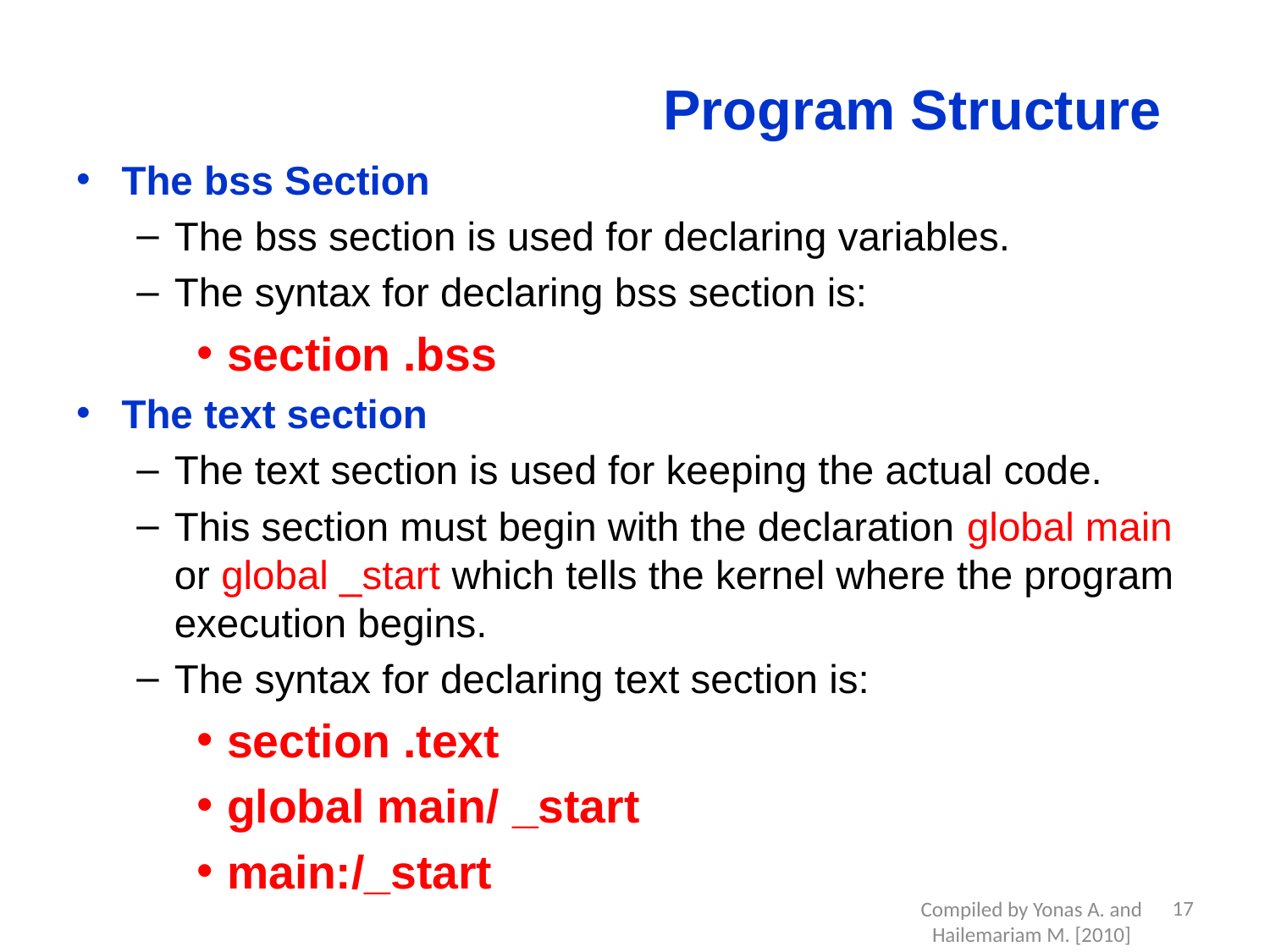

# Program Structure
The bss Section
The bss section is used for declaring variables.
The syntax for declaring bss section is:
section .bss
The text section
The text section is used for keeping the actual code.
This section must begin with the declaration global main or global _start which tells the kernel where the program execution begins.
The syntax for declaring text section is:
section .text
global main/ _start
main:/_start
17
Compiled by Yonas A. and Hailemariam M. [2010]